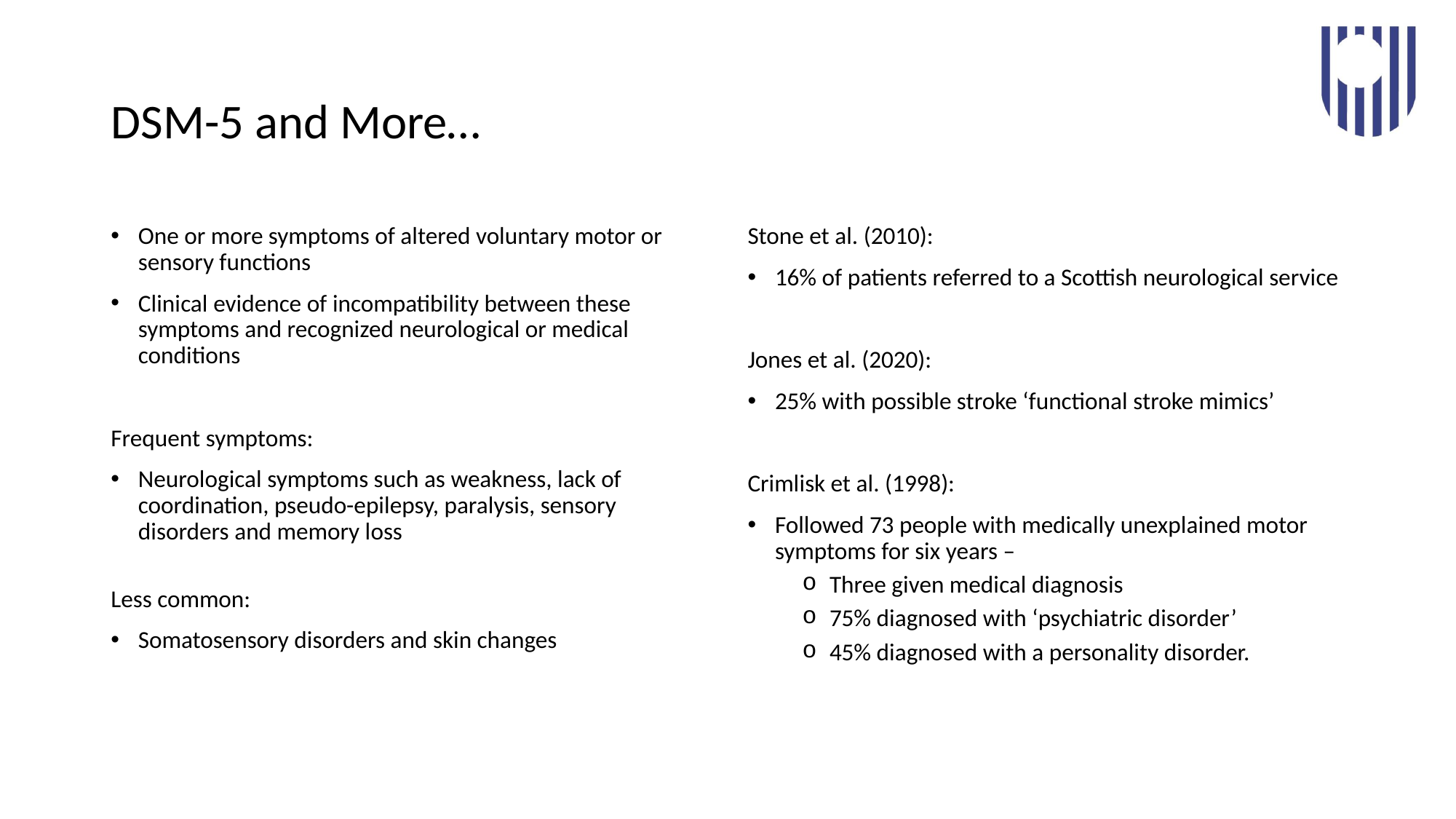

# DSM-5 and More…
One or more symptoms of altered voluntary motor or sensory functions
Clinical evidence of incompatibility between these symptoms and recognized neurological or medical conditions

Frequent symptoms:
Neurological symptoms such as weakness, lack of coordination, pseudo-epilepsy, paralysis, sensory disorders and memory loss
Less common:
Somatosensory disorders and skin changes
Stone et al. (2010):
16% of patients referred to a Scottish neurological service

Jones et al. (2020):
25% with possible stroke ‘functional stroke mimics’

Crimlisk et al. (1998):
Followed 73 people with medically unexplained motor symptoms for six years –
Three given medical diagnosis
75% diagnosed with ‘psychiatric disorder’
45% diagnosed with a personality disorder.